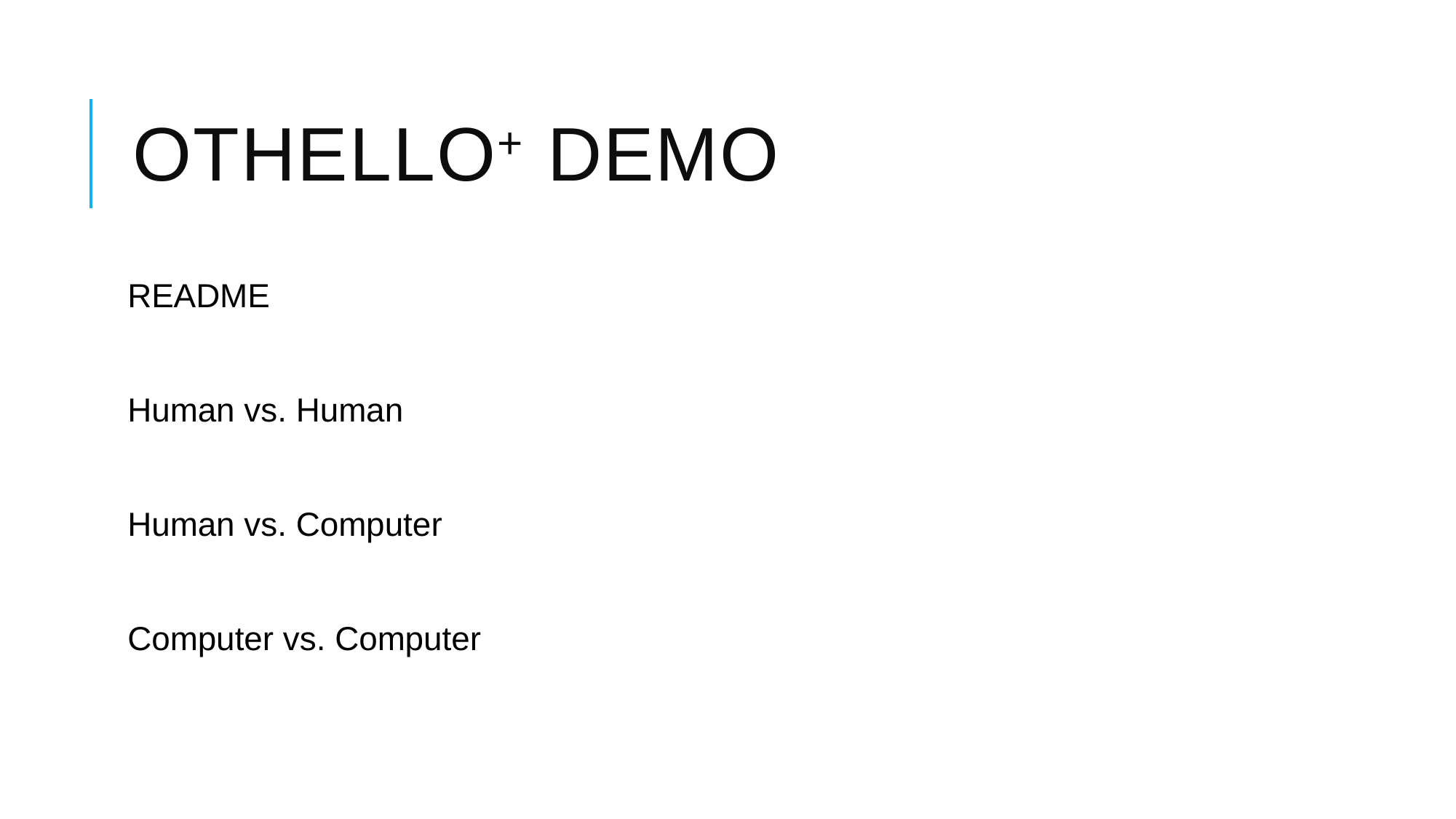

# Othello+ Demo
README

Human vs. Human

Human vs. Computer

Computer vs. Computer